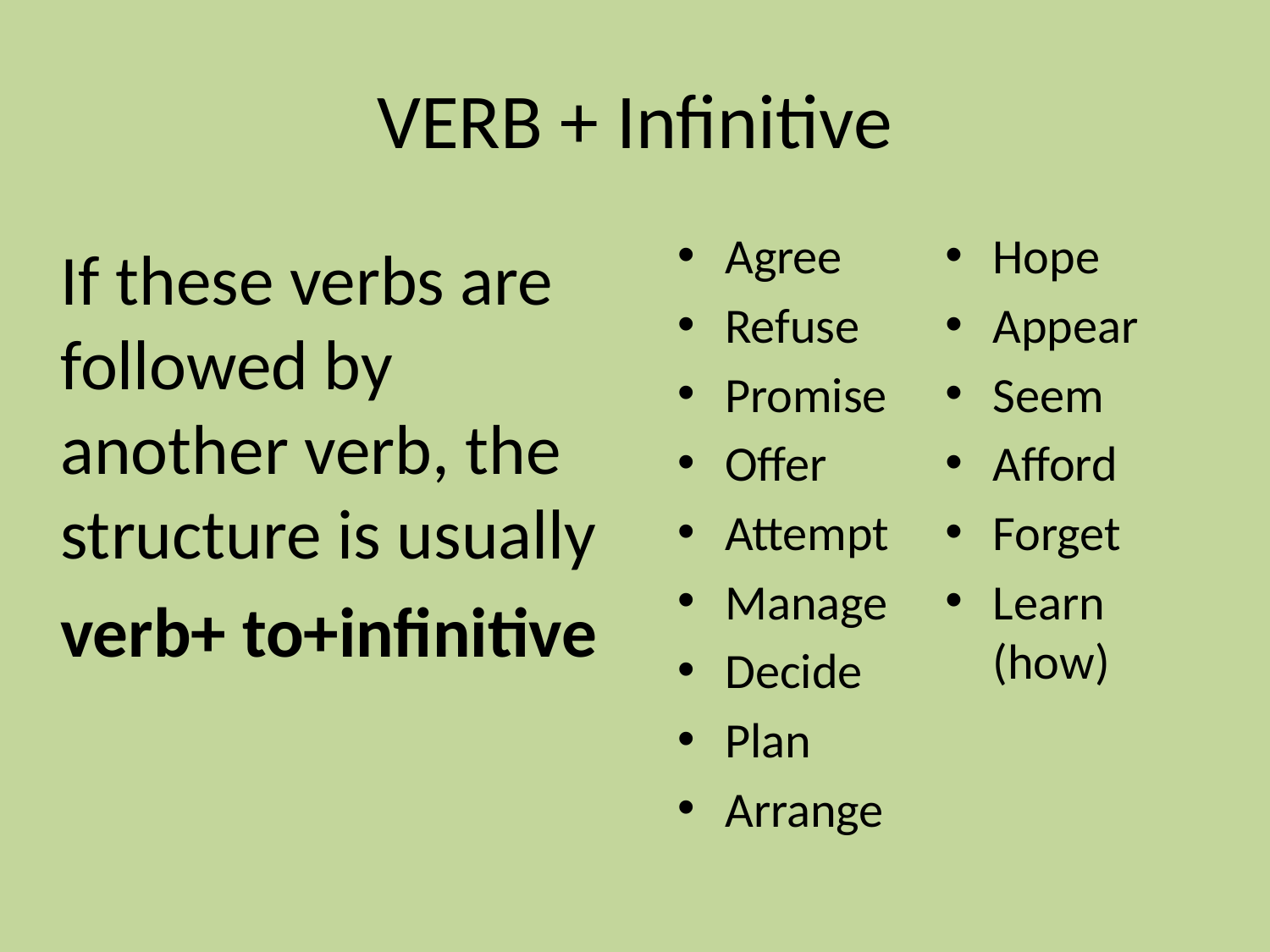

# VERB + Infinitive
Agree
Refuse
Promise
Offer
Attempt
Manage
Decide
Plan
Arrange
Hope
Appear
Seem
Afford
Forget
Learn (how)
   If these verbs are followed by another verb, the structure is usually
   verb+ to+infinitive